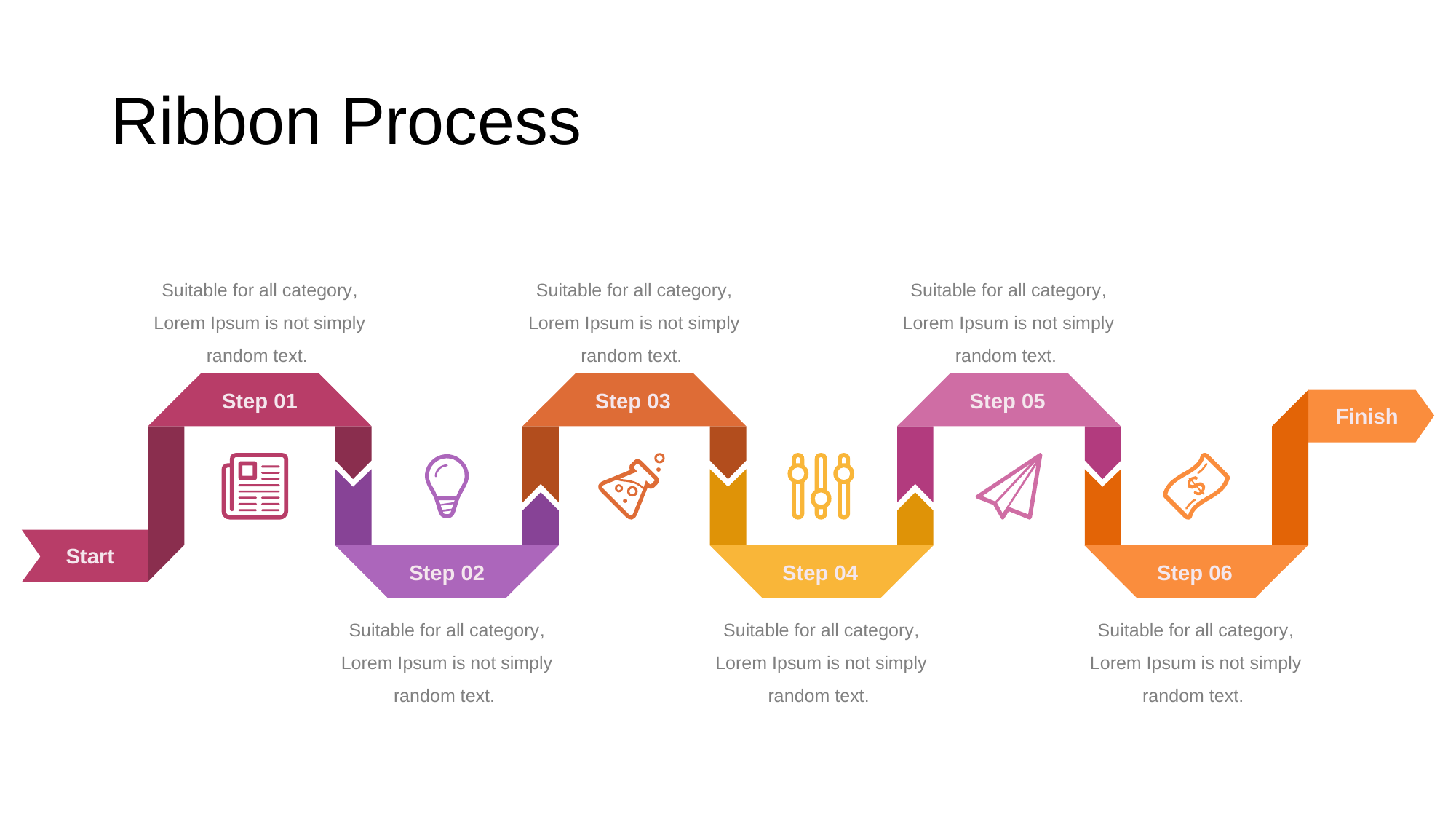

# Ribbon Process
Suitable for all category, Lorem Ipsum is not simply random text.
Suitable for all category, Lorem Ipsum is not simply random text.
Suitable for all category, Lorem Ipsum is not simply random text.

Step 01
Step 03
Step 05

Finish

Start

Step 02
Step 04
Step 06
Suitable for all category, Lorem Ipsum is not simply random text.
Suitable for all category, Lorem Ipsum is not simply random text.
Suitable for all category, Lorem Ipsum is not simply random text.